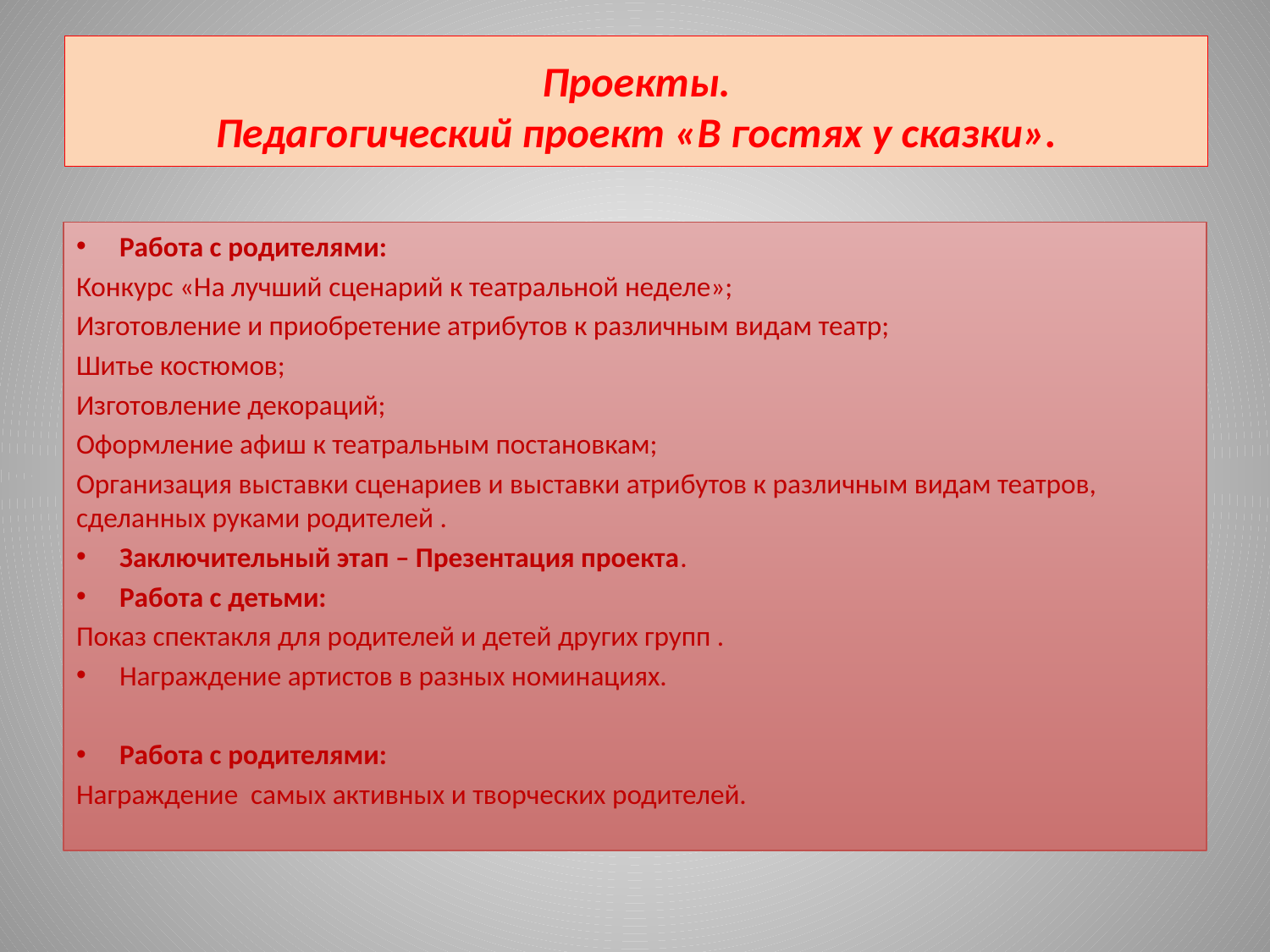

# Проекты. Педагогический проект «В гостях у сказки».
Работа с родителями:
Конкурс «На лучший сценарий к театральной неделе»;
Изготовление и приобретение атрибутов к различным видам театр;
Шитье костюмов;
Изготовление декораций;
Оформление афиш к театральным постановкам;
Организация выставки сценариев и выставки атрибутов к различным видам театров, сделанных руками родителей .
Заключительный этап – Презентация проекта.
Работа с детьми:
Показ спектакля для родителей и детей других групп .
Награждение артистов в разных номинациях.

Работа с родителями:
Награждение  самых активных и творческих родителей.